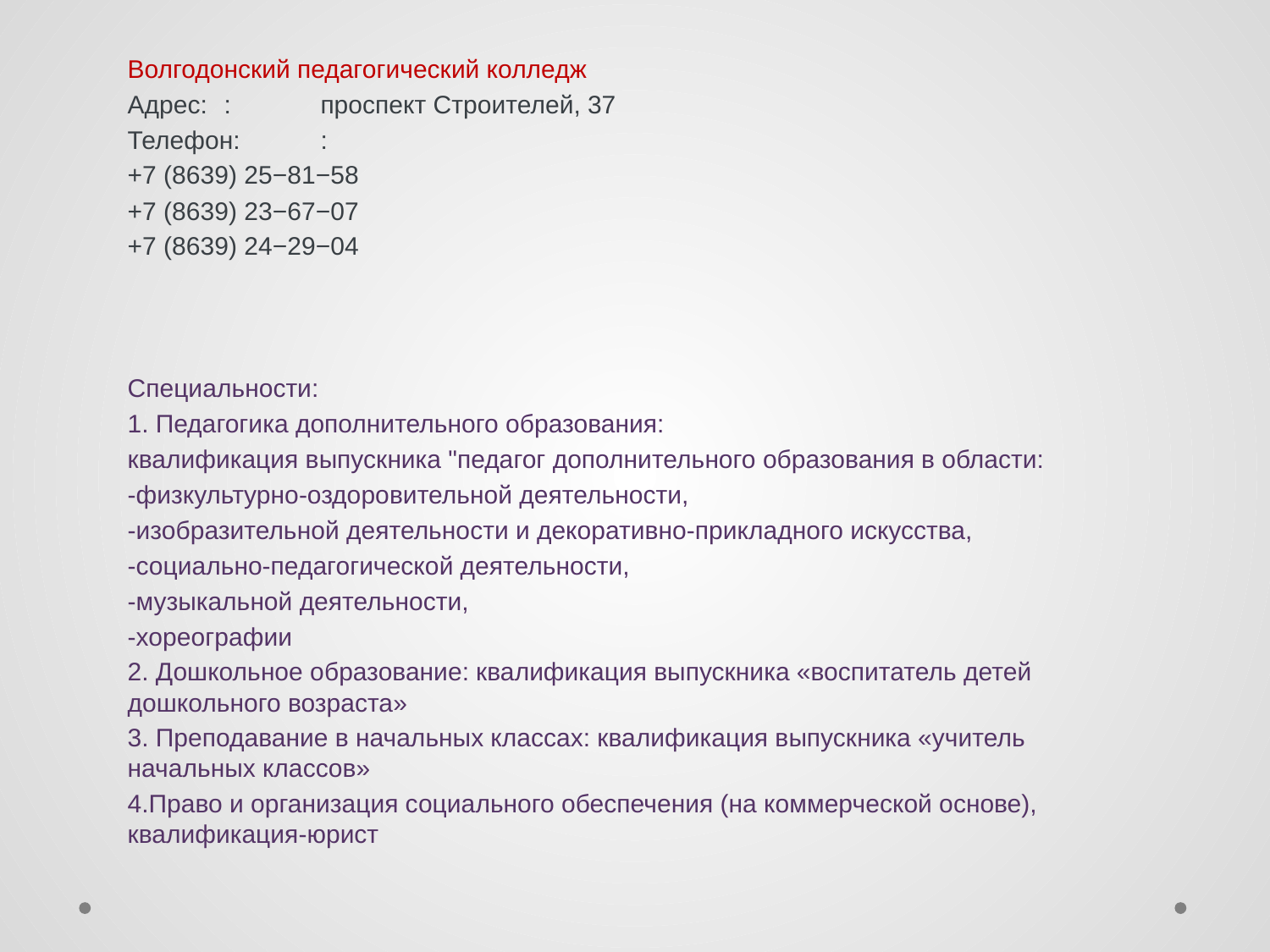

Волгодонский педагогический колледж
Адрес:	:	проспект Строителей, 37
Телефон:	:
+7 (8639) 25−81−58
+7 (8639) 23−67−07
+7 (8639) 24−29−04

Специальности:
1. Педагогика дополнительного образования:
квалификация выпускника "педагог дополнительного образования в области:
-физкультурно-оздоровительной деятельности,
-изобразительной деятельности и декоративно-прикладного искусства,
-социально-педагогической деятельности,
-музыкальной деятельности,
-хореографии
2. Дошкольное образование: квалификация выпускника «воспитатель детей дошкольного возраста»
3. Преподавание в начальных классах: квалификация выпускника «учитель начальных классов»
4.Право и организация социального обеспечения (на коммерческой основе), квалификация-юрист